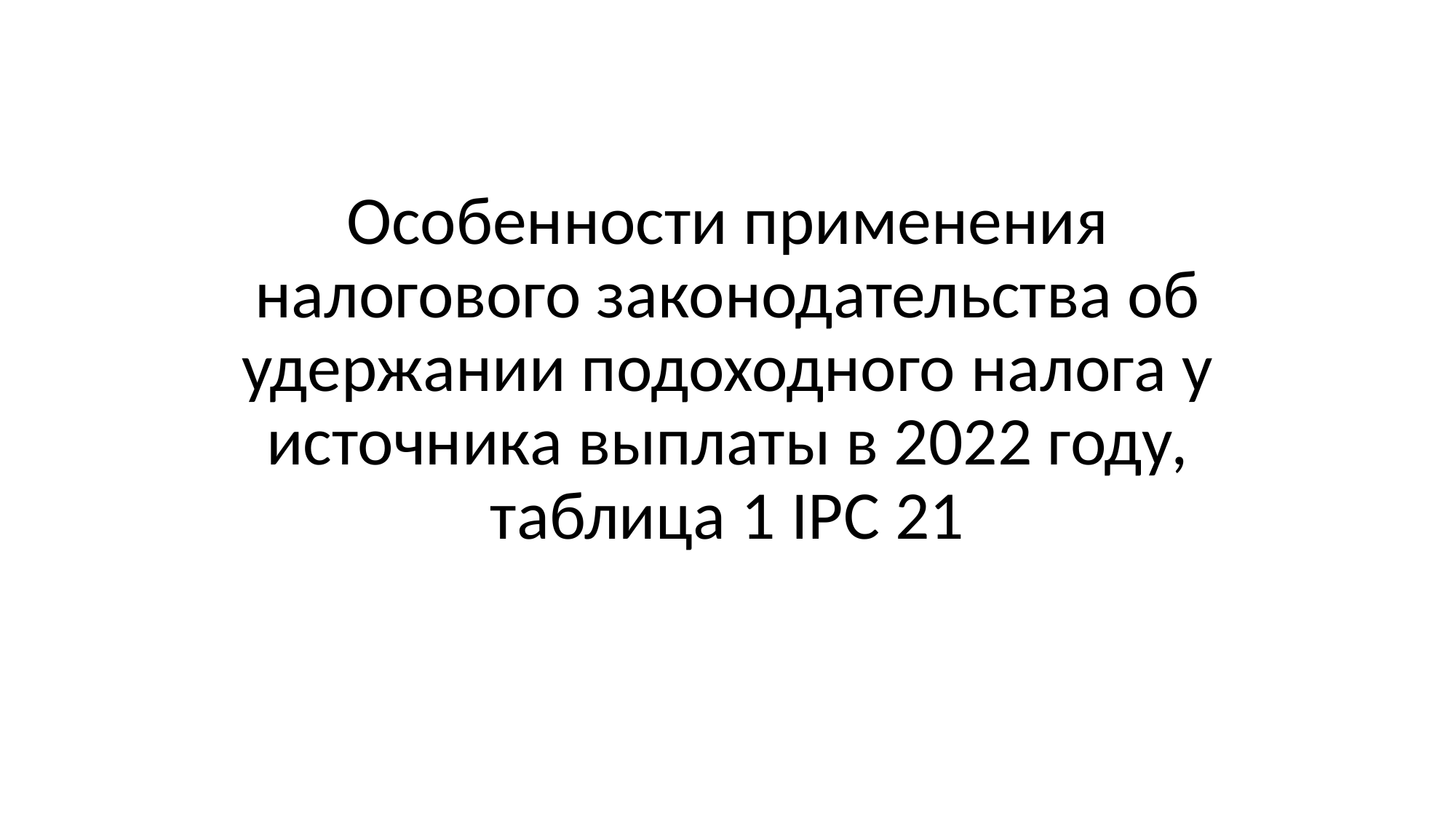

# Особенности применения налогового законодательства об удержании подоходного налога у источника выплаты в 2022 году, таблица 1 IPC 21